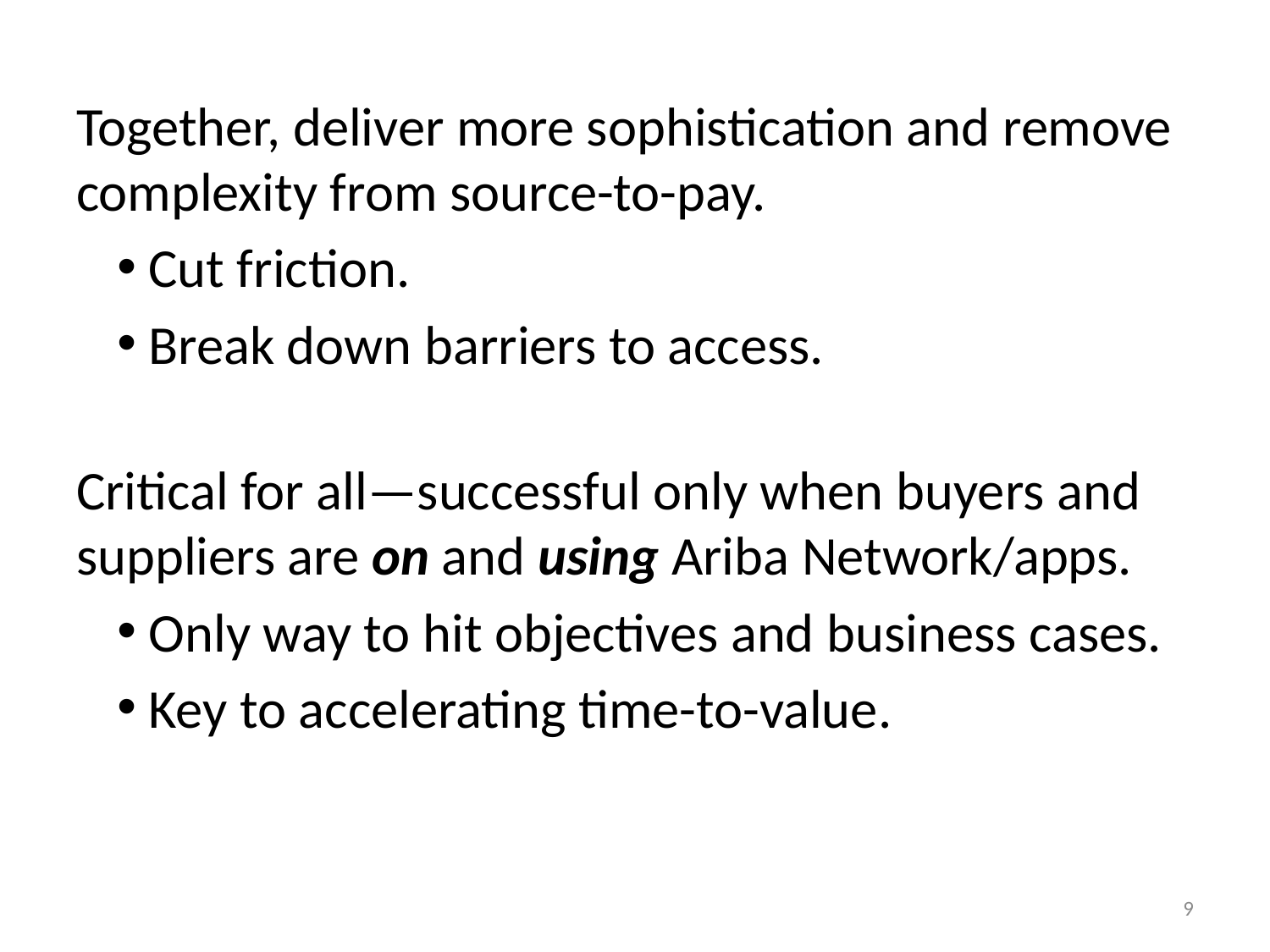

Together, deliver more sophistication and remove complexity from source-to-pay.
Cut friction.
Break down barriers to access.

Critical for all—successful only when buyers and suppliers are on and using Ariba Network/apps.
Only way to hit objectives and business cases.
Key to accelerating time-to-value.

9